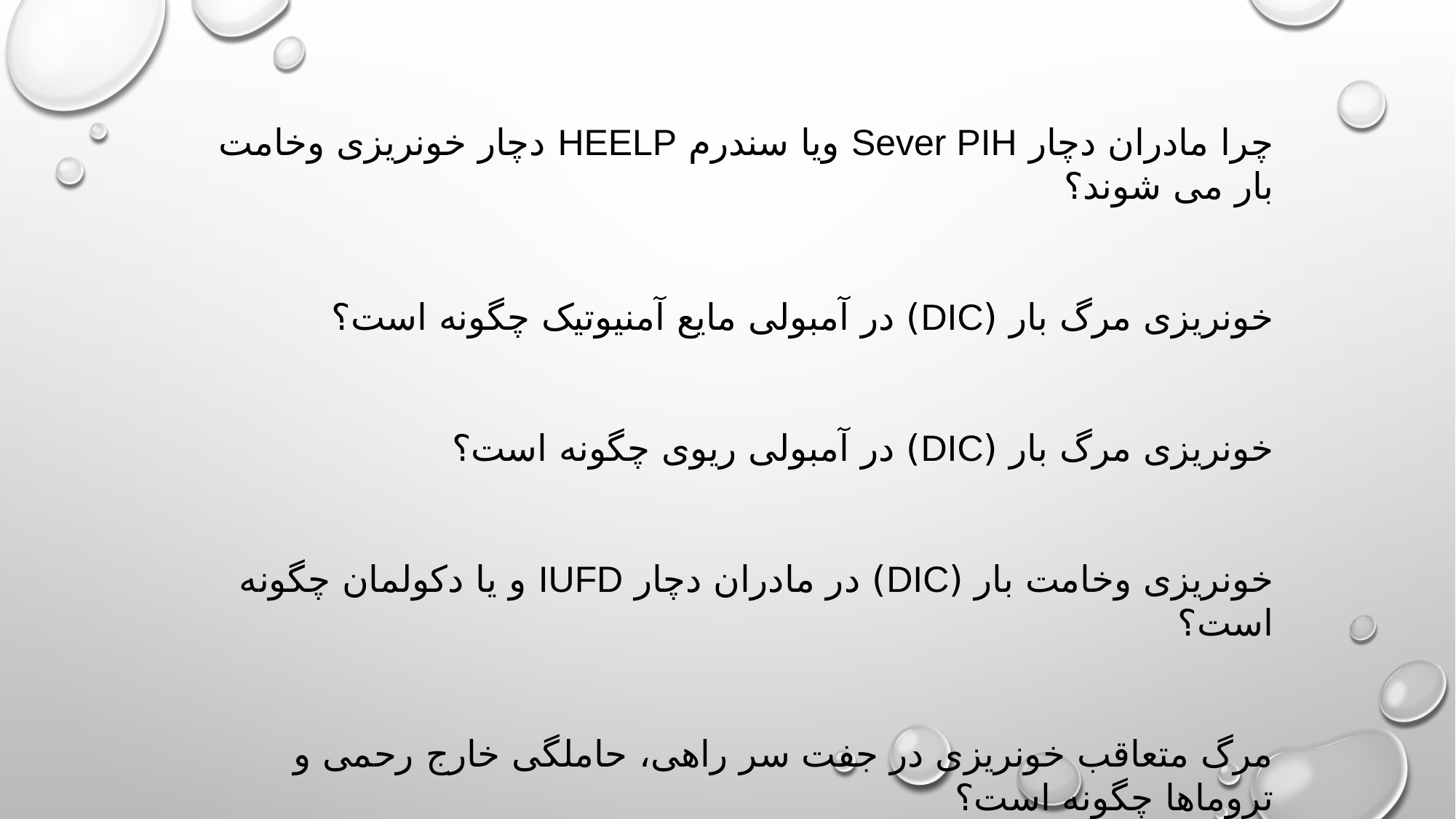

چرا مادران دچار Sever PIH ویا سندرم HEELP دچار خونریزی وخامت بار می شوند؟

خونریزی مرگ بار (DIC) در آمبولی مایع آمنیوتیک چگونه است؟

خونریزی مرگ بار (DIC) در آمبولی ریوی چگونه است؟

خونریزی وخامت بار (DIC) در مادران دچار IUFD و یا دکولمان چگونه است؟

مرگ متعاقب خونریزی در جفت سر راهی، حاملگی خارج رحمی و تروماها چگونه است؟